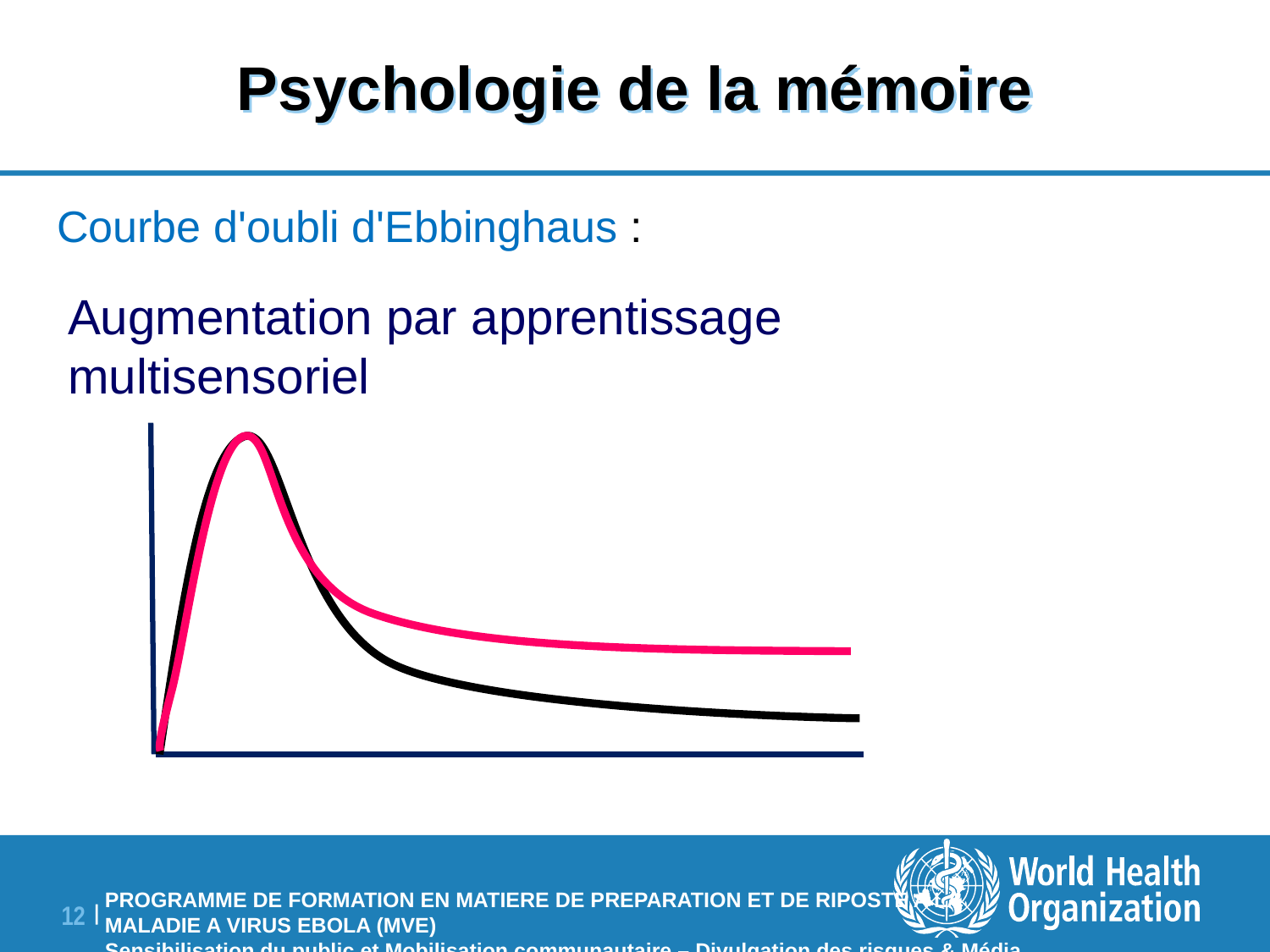

# Psychologie de la mémoire
Courbe d'oubli d'Ebbinghaus :
Augmentation par apprentissage multisensoriel